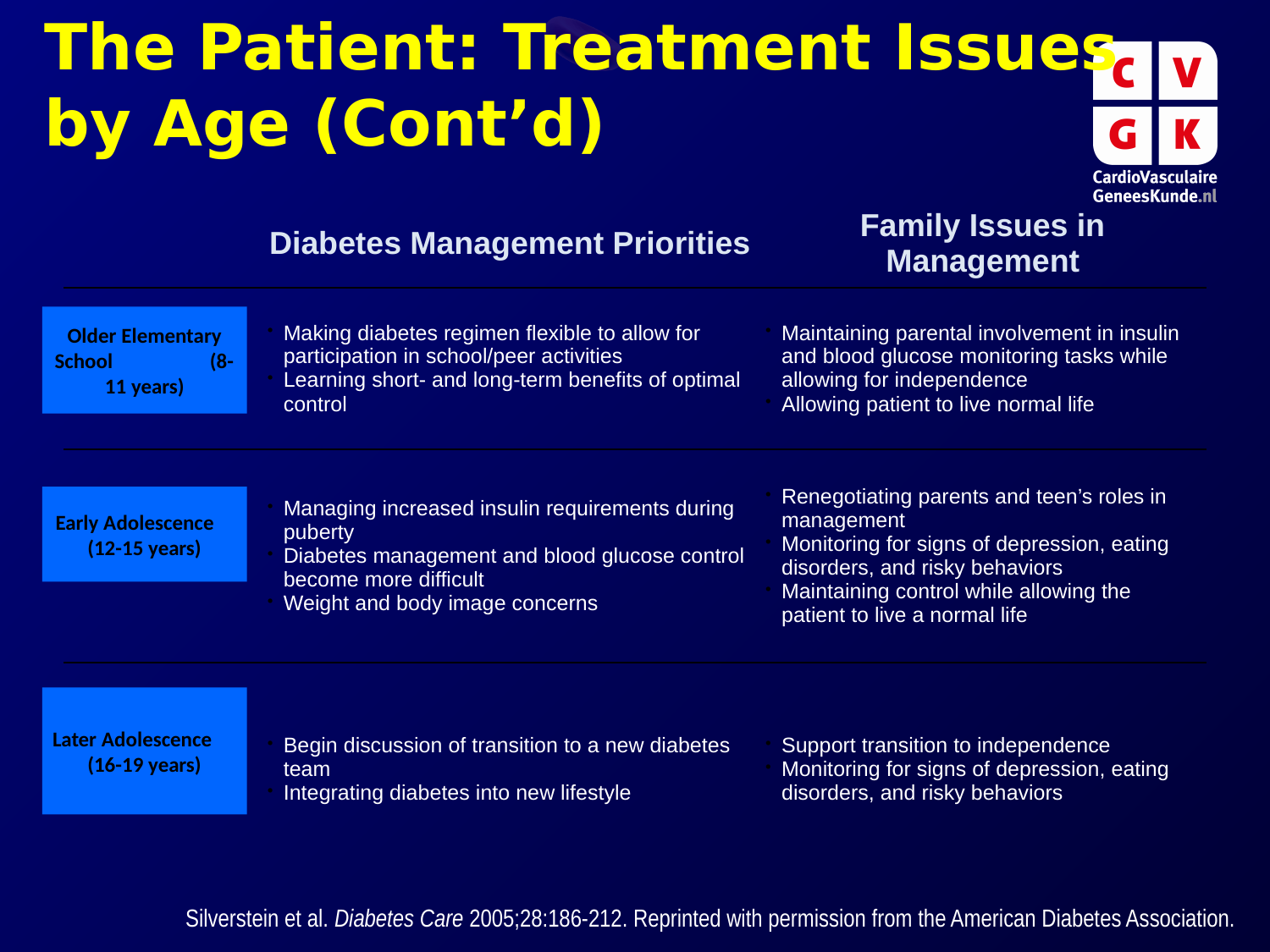

# The Patient: Treatment Issues by Age (Cont’d)
|  | Diabetes Management Priorities | Family Issues in Management |
| --- | --- | --- |
|  | Making diabetes regimen flexible to allow for participation in school/peer activities Learning short- and long-term benefits of optimal control | Maintaining parental involvement in insulin and blood glucose monitoring tasks while allowing for independence Allowing patient to live normal life |
|  | Managing increased insulin requirements during puberty Diabetes management and blood glucose control become more difficult Weight and body image concerns | Renegotiating parents and teen’s roles in management Monitoring for signs of depression, eating disorders, and risky behaviors Maintaining control while allowing the patient to live a normal life |
|  | Begin discussion of transition to a new diabetes team Integrating diabetes into new lifestyle | Support transition to independence Monitoring for signs of depression, eating disorders, and risky behaviors |
Older Elementary School                    (8-11 years)
Early Adolescence     (12-15 years)
Later Adolescence      (16-19 years)
Silverstein et al. Diabetes Care 2005;28:186-212. Reprinted with permission from the American Diabetes Association.